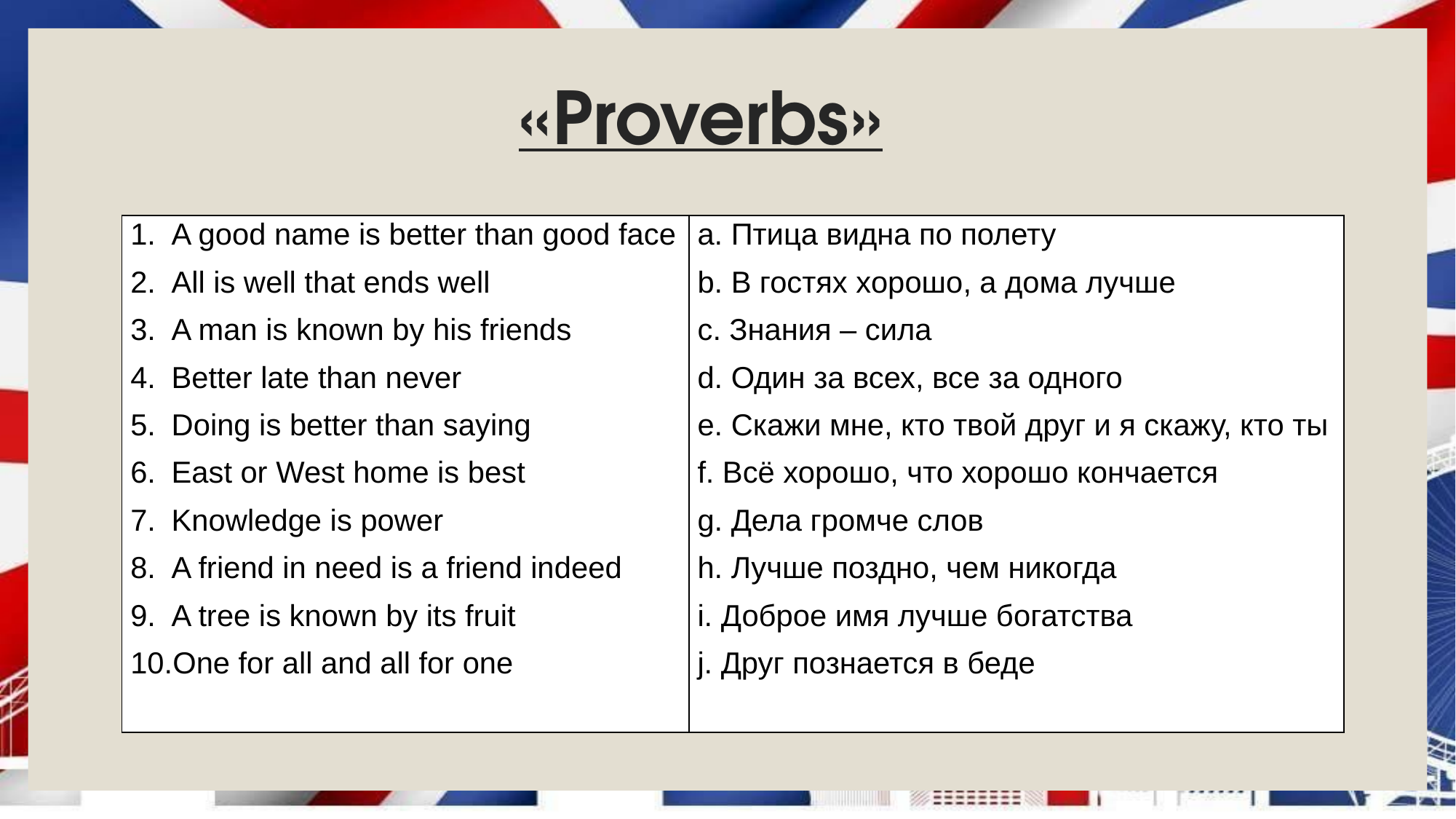

# «Proverbs»
| A good name is better than good face All is well that ends well A man is known by his friends Better late than never Doing is better than saying East or West home is best Knowledge is power A friend in need is a friend indeed A tree is known by its fruit One for all and all for one | a. Птица видна по полету b. В гостях хорошо, а дома лучше c. Знания – сила d. Один за всех, все за одного e. Скажи мне, кто твой друг и я скажу, кто ты f. Всё хорошо, что хорошо кончается g. Дела громче слов h. Лучше поздно, чем никогда i. Доброе имя лучше богатства j. Друг познается в беде |
| --- | --- |